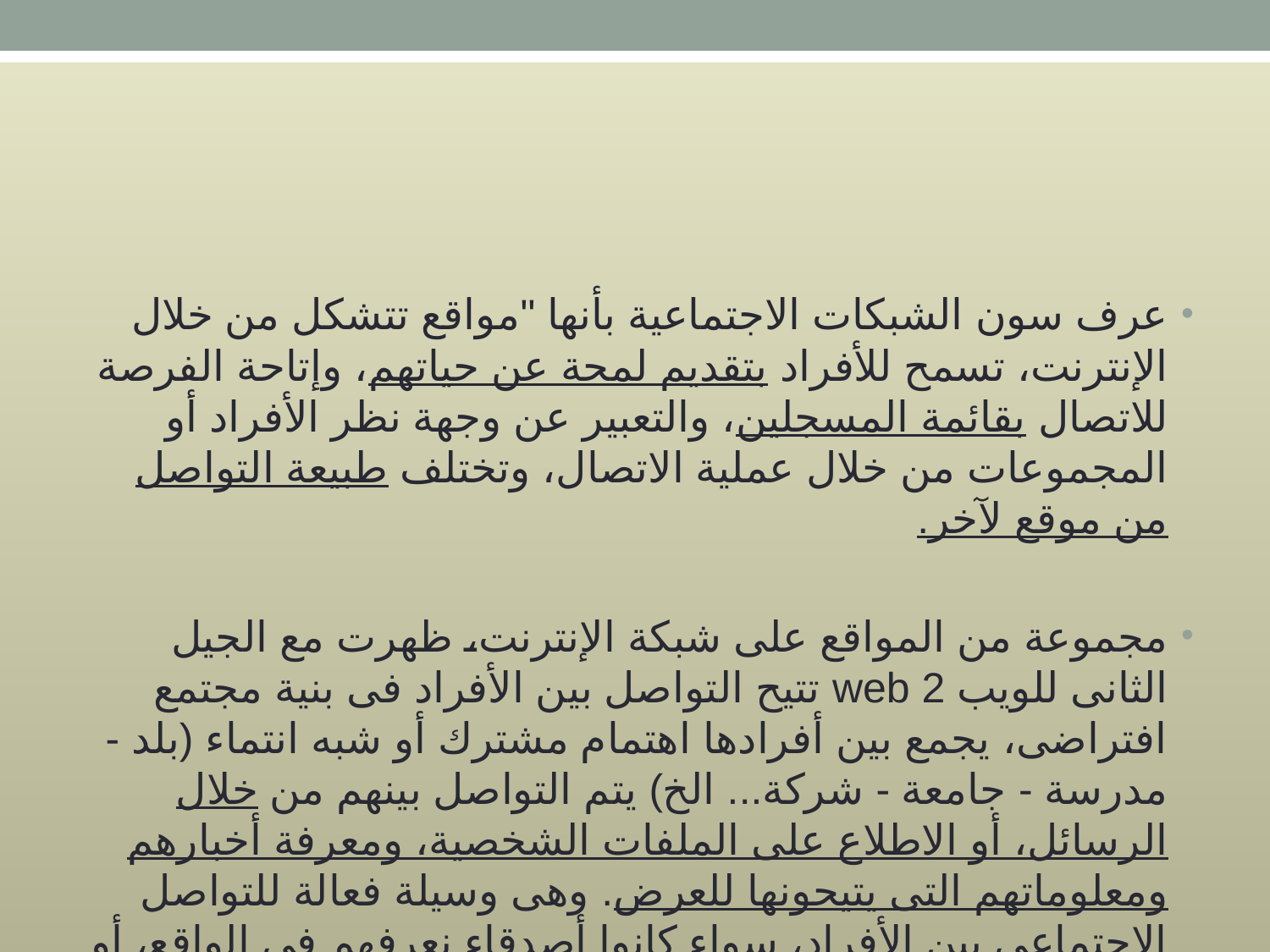

#

عرف سون الشبكات الاجتماعية بأنها "مواقع تتشكل من خلال الإنترنت، تسمح للأفراد بتقديم لمحة عن حياتهم، وإتاحة الفرصة للاتصال بقائمة المسجلين، والتعبير عن وجهة نظر الأفراد أو المجموعات من خلال عملية الاتصال، وتختلف طبيعة التواصل من موقع لآخر.

مجموعة من المواقع على شبكة الإنترنت، ظهرت مع الجيل الثانى للويب web 2 تتيح التواصل بين الأفراد فى بنية مجتمع افتراضى، يجمع بين أفرادها اهتمام مشترك أو شبه انتماء (بلد - مدرسة - جامعة - شركة... الخ) يتم التواصل بينهم من خلال الرسائل، أو الاطلاع على الملفات الشخصية، ومعرفة أخبارهم ومعلوماتهم التى يتيحونها للعرض. وهى وسيلة فعالة للتواصل الاجتماعى بين الأفراد، سواء كانوا أصدقاء نعرفهم فى الواقع، أو أصدقاء عرفتهم من خلال السياقات الافتراضية"